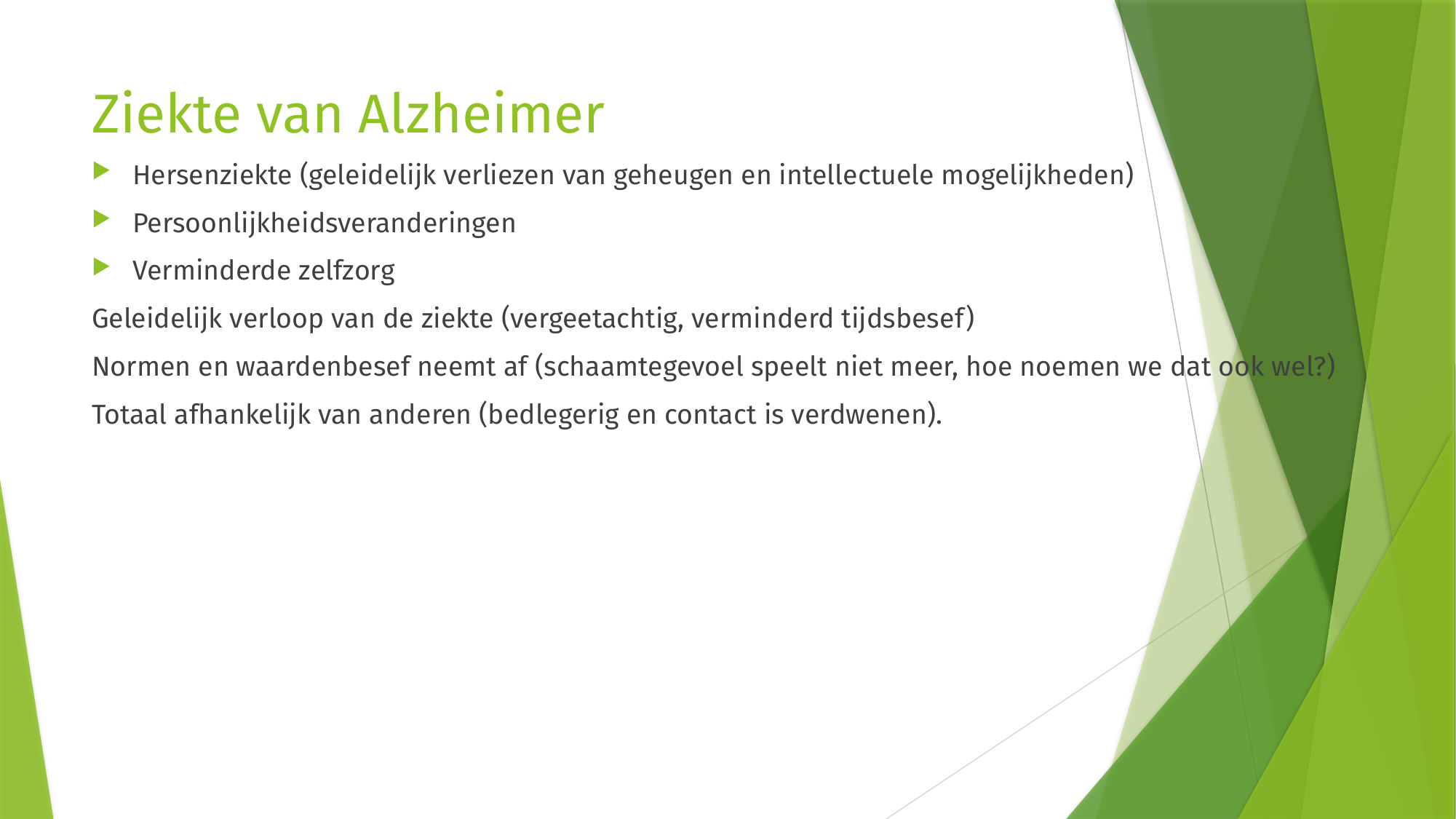

# Ziekte van Alzheimer
Hersenziekte (geleidelijk verliezen van geheugen en intellectuele mogelijkheden)
Persoonlijkheidsveranderingen
Verminderde zelfzorg
Geleidelijk verloop van de ziekte (vergeetachtig, verminderd tijdsbesef)
Normen en waardenbesef neemt af (schaamtegevoel speelt niet meer, hoe noemen we dat ook wel?)
Totaal afhankelijk van anderen (bedlegerig en contact is verdwenen).